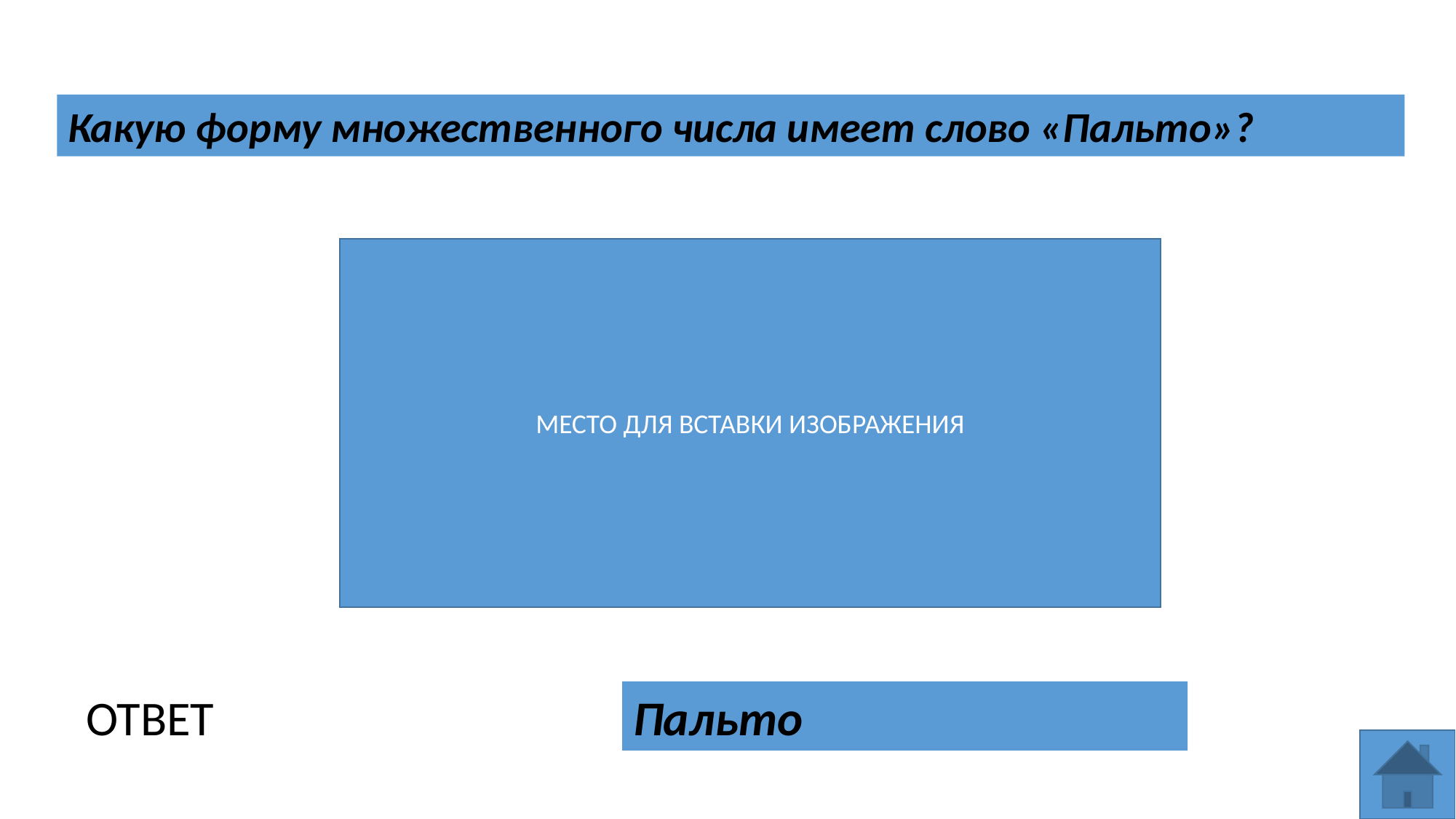

Какую форму множественного числа имеет слово «Пальто»?
МЕСТО ДЛЯ ВСТАВКИ ИЗОБРАЖЕНИЯ
Пальто
ОТВЕТ